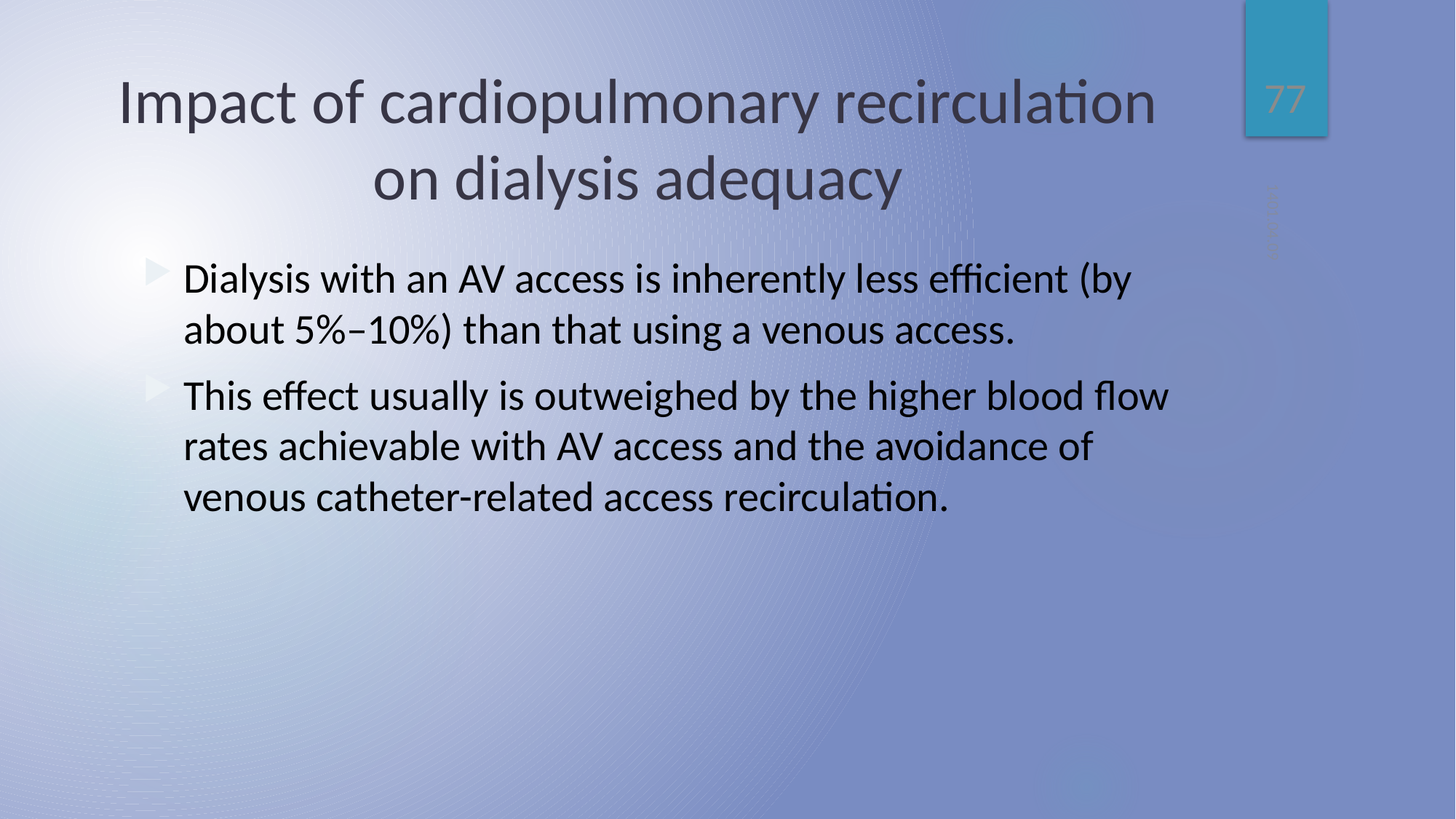

77
# Impact of cardiopulmonary recirculation on dialysis adequacy
1401.04.09
Dialysis with an AV access is inherently less efficient (by about 5%–10%) than that using a venous access.
This effect usually is outweighed by the higher blood flow rates achievable with AV access and the avoidance of venous catheter-related access recirculation.